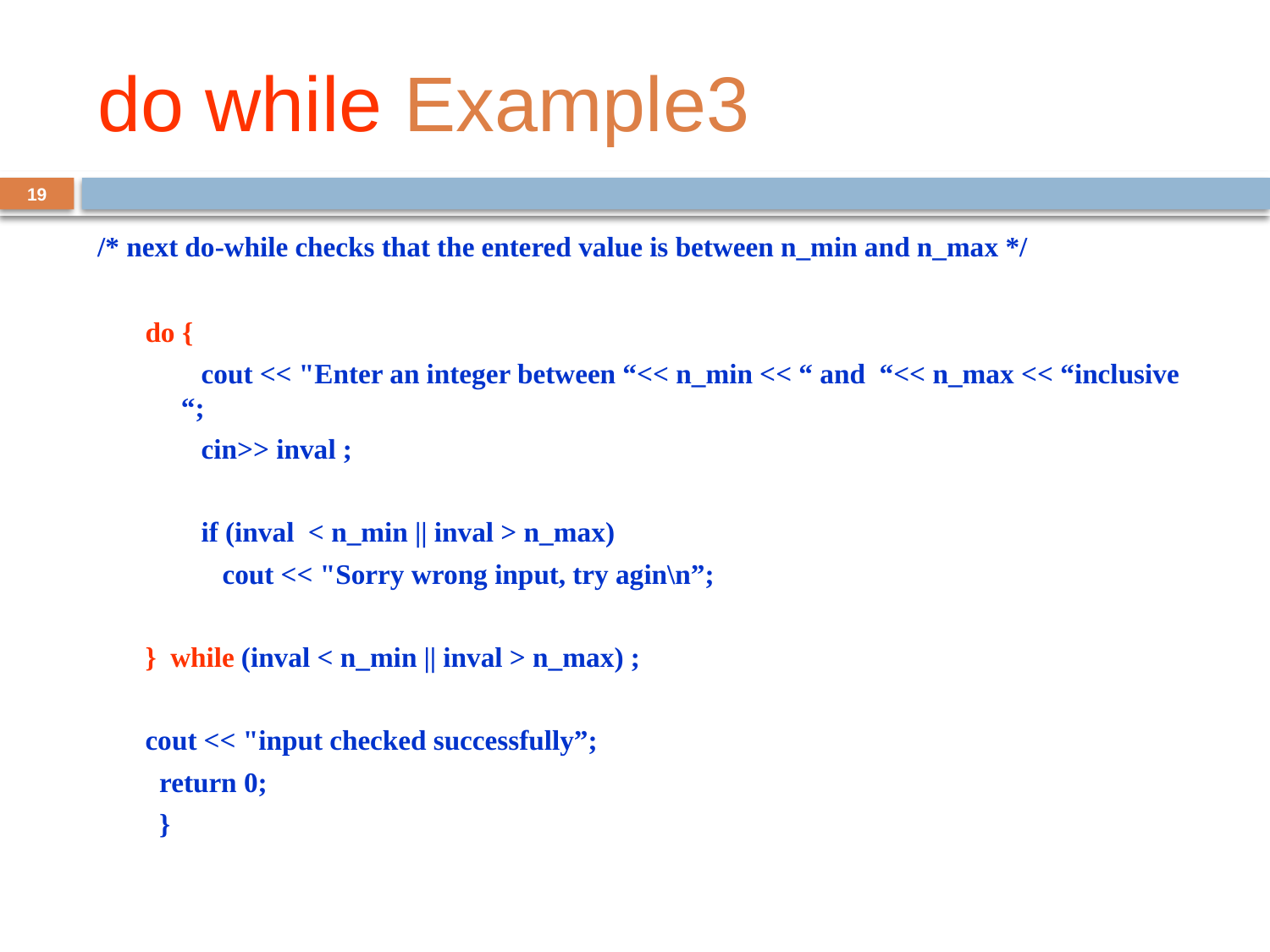

# do while Example3
19
/* next do-while checks that the entered value is between n_min and n_max */

do {
        cout << "Enter an integer between “<< n_min << “ and  “<< n_max << “inclusive “;
        cin>> inval ;

        if (inval  < n_min || inval > n_max)
           cout << "Sorry wrong input, try agin\n”;

}  while (inval < n_min || inval > n_max) ;

cout << "input checked successfully”;
  return 0;
  }